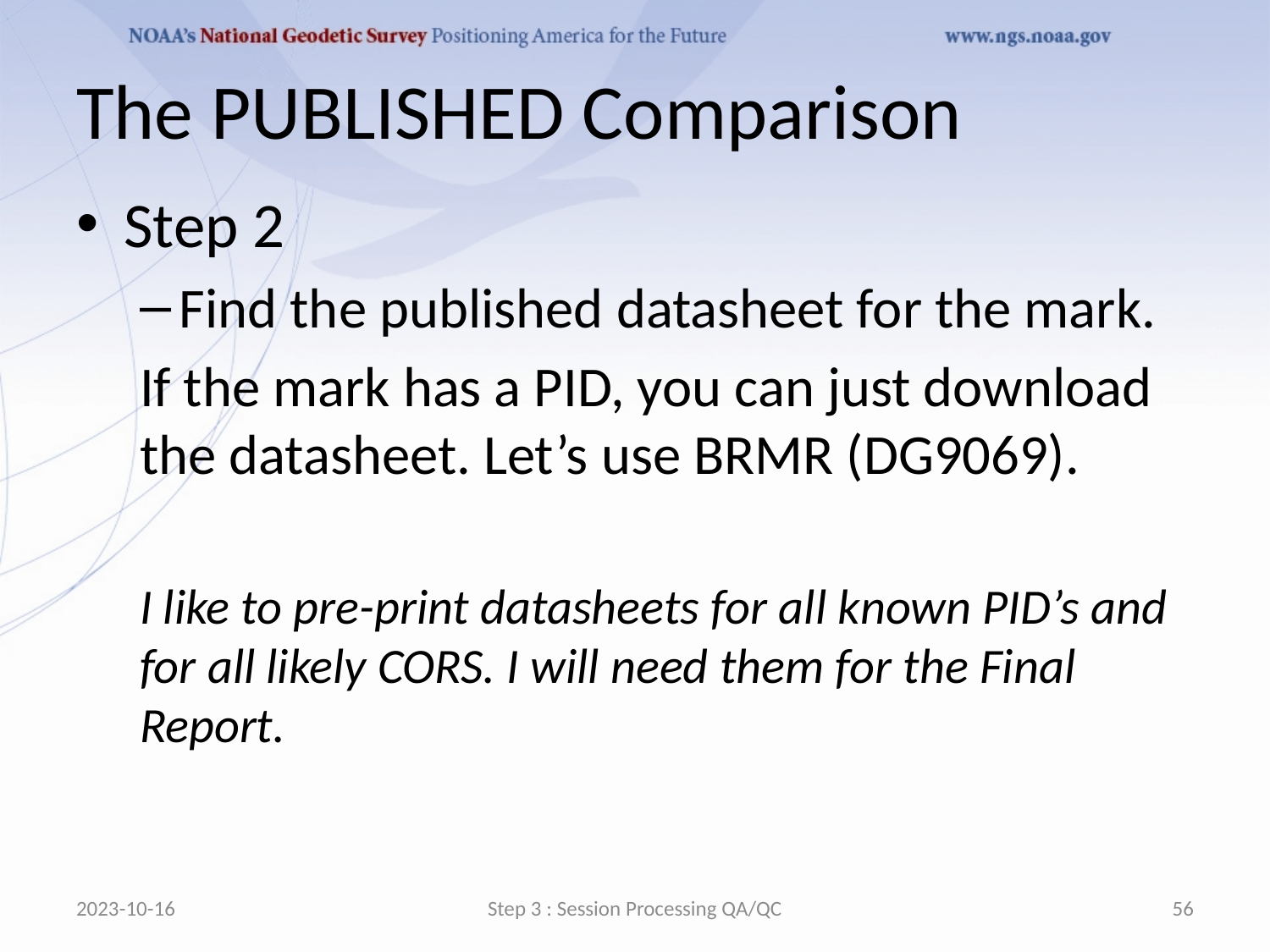

# The PUBLISHED Comparison
Step 2
Find the published datasheet for the mark.
If the mark has a PID, you can just download the datasheet. Let’s use BRMR (DG9069).

I like to pre-print datasheets for all known PID’s and for all likely CORS. I will need them for the Final Report.
2023-10-16
Step 3 : Session Processing QA/QC
56